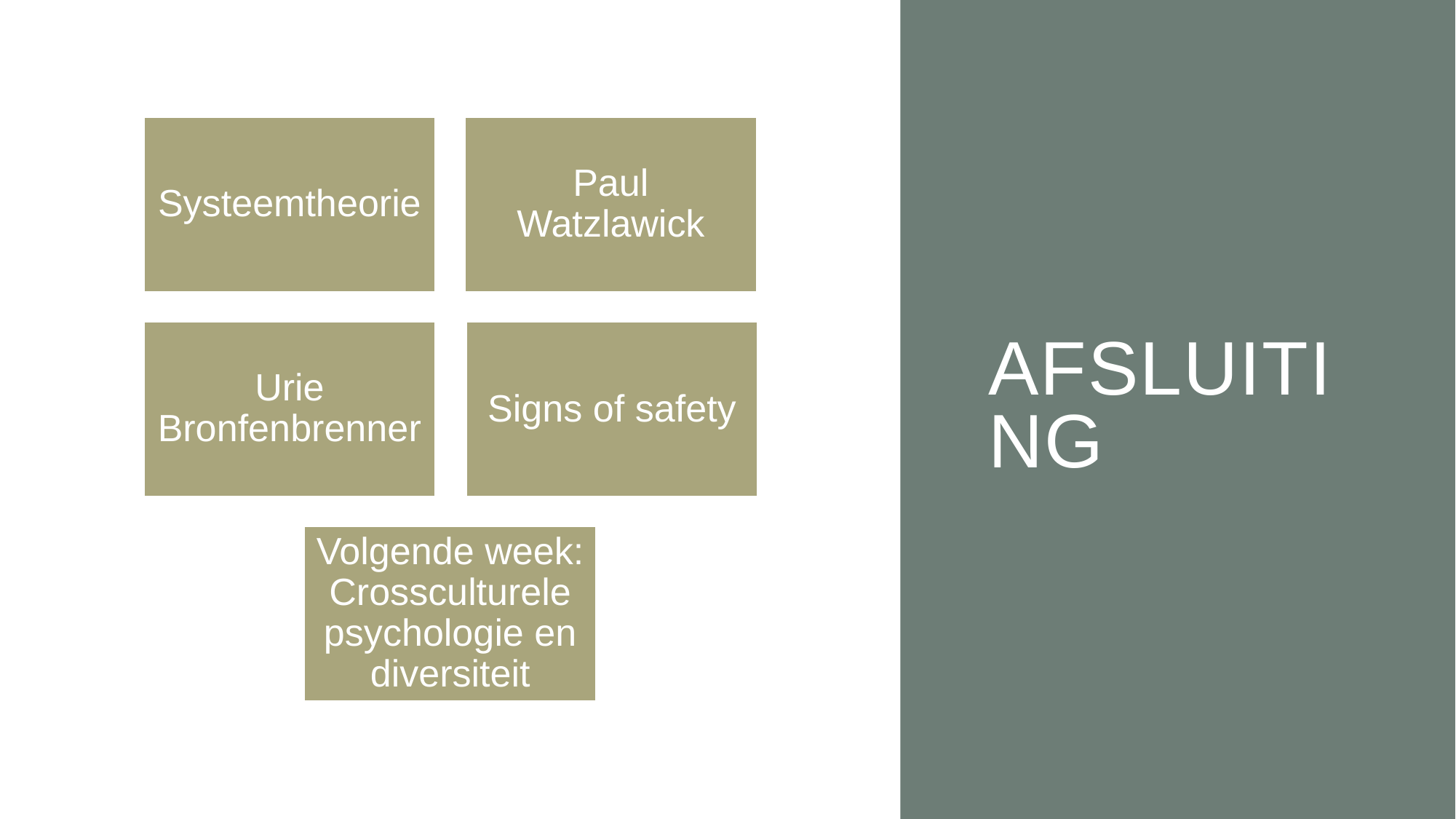

# Afsluiting
Systeemtheorie
Paul Watzlawick
Urie Bronfenbrenner
Signs of safety
Volgende week: Crossculturele psychologie en diversiteit